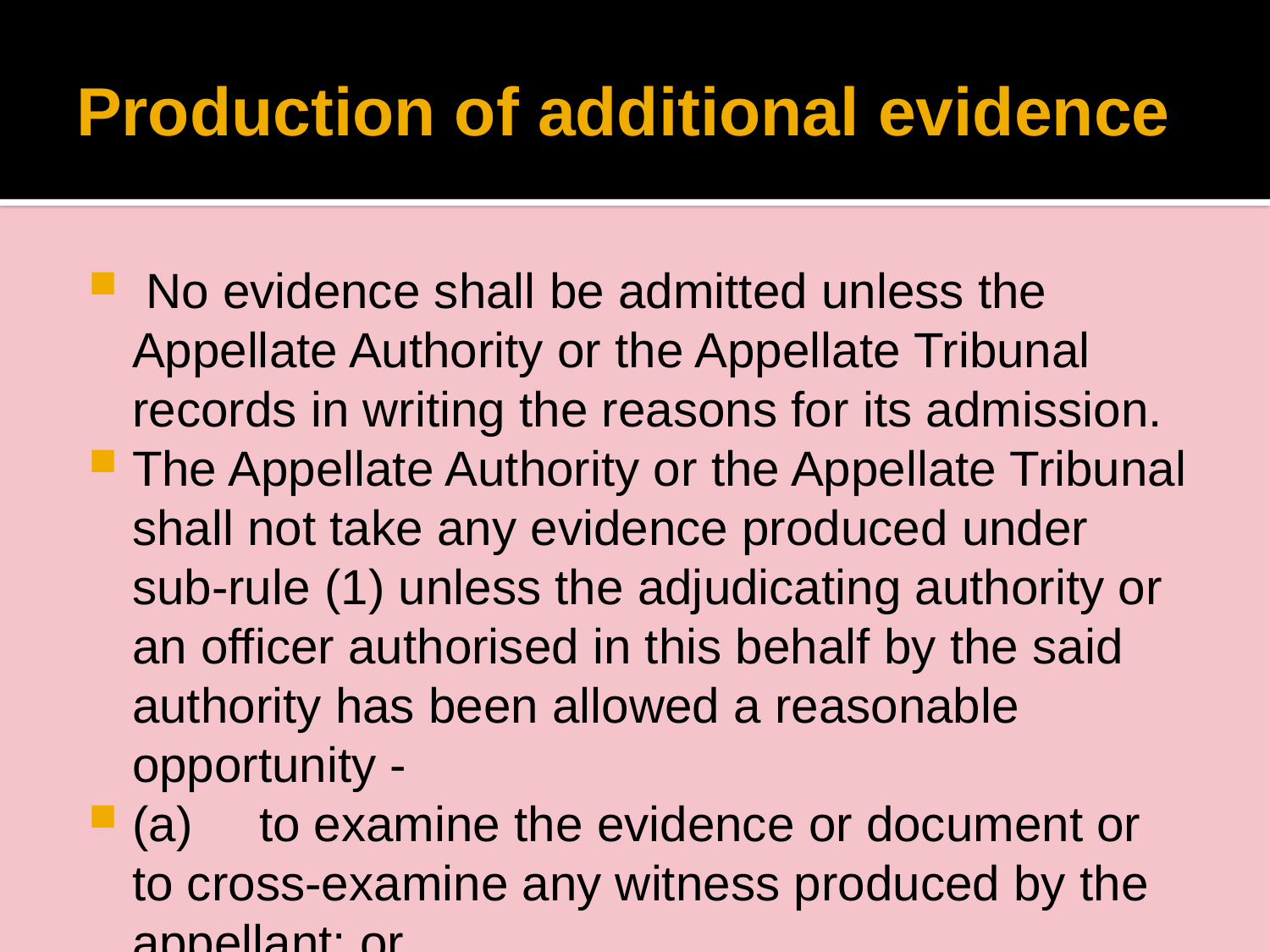

# Production of additional evidence
 No evidence shall be admitted unless the Appellate Authority or the Appellate Tribunal records in writing the reasons for its admission.
The Appellate Authority or the Appellate Tribunal shall not take any evidence produced under sub-rule (1) unless the adjudicating authority or an officer authorised in this behalf by the said authority has been allowed a reasonable opportunity -
(a)	to examine the evidence or document or to cross-examine any witness produced by the appellant; or